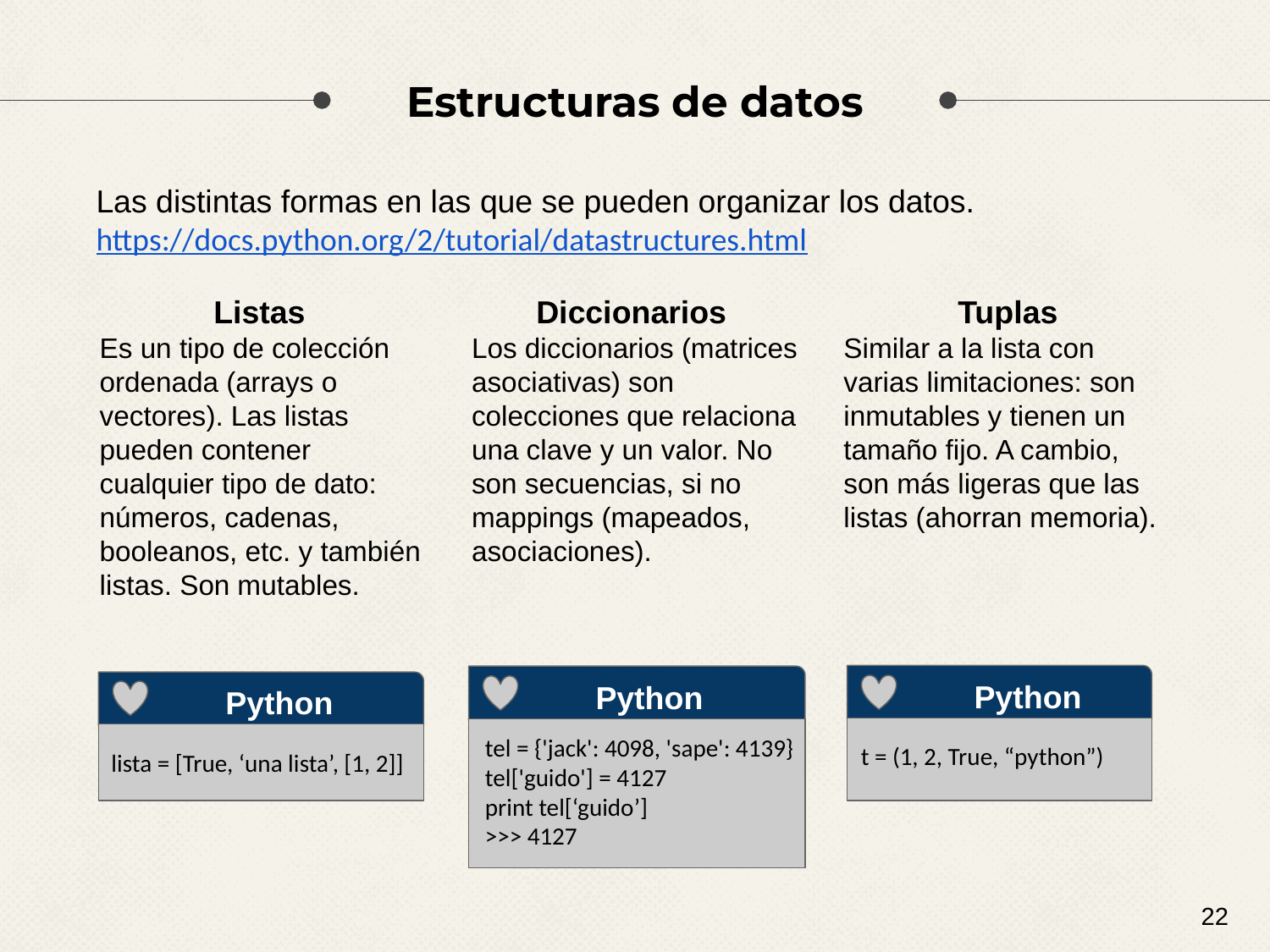

# Estructuras de datos
Las distintas formas en las que se pueden organizar los datos.
https://docs.python.org/2/tutorial/datastructures.html
Listas
Es un tipo de colección ordenada (arrays o vectores). Las listas pueden contener cualquier tipo de dato: números, cadenas, booleanos, etc. y también listas. Son mutables.

Diccionarios
Los diccionarios (matrices asociativas) son colecciones que relaciona una clave y un valor. No son secuencias, si no mappings (mapeados, asociaciones).

Tuplas
Similar a la lista con varias limitaciones: son inmutables y tienen un tamaño fijo. A cambio, son más ligeras que las listas (ahorran memoria).

Python
Python

Python

tel = {'jack': 4098, 'sape': 4139}
tel['guido'] = 4127
print tel[‘guido’]
>>> 4127
t = (1, 2, True, “python”)
lista = [True, ‘una lista’, [1, 2]]
22